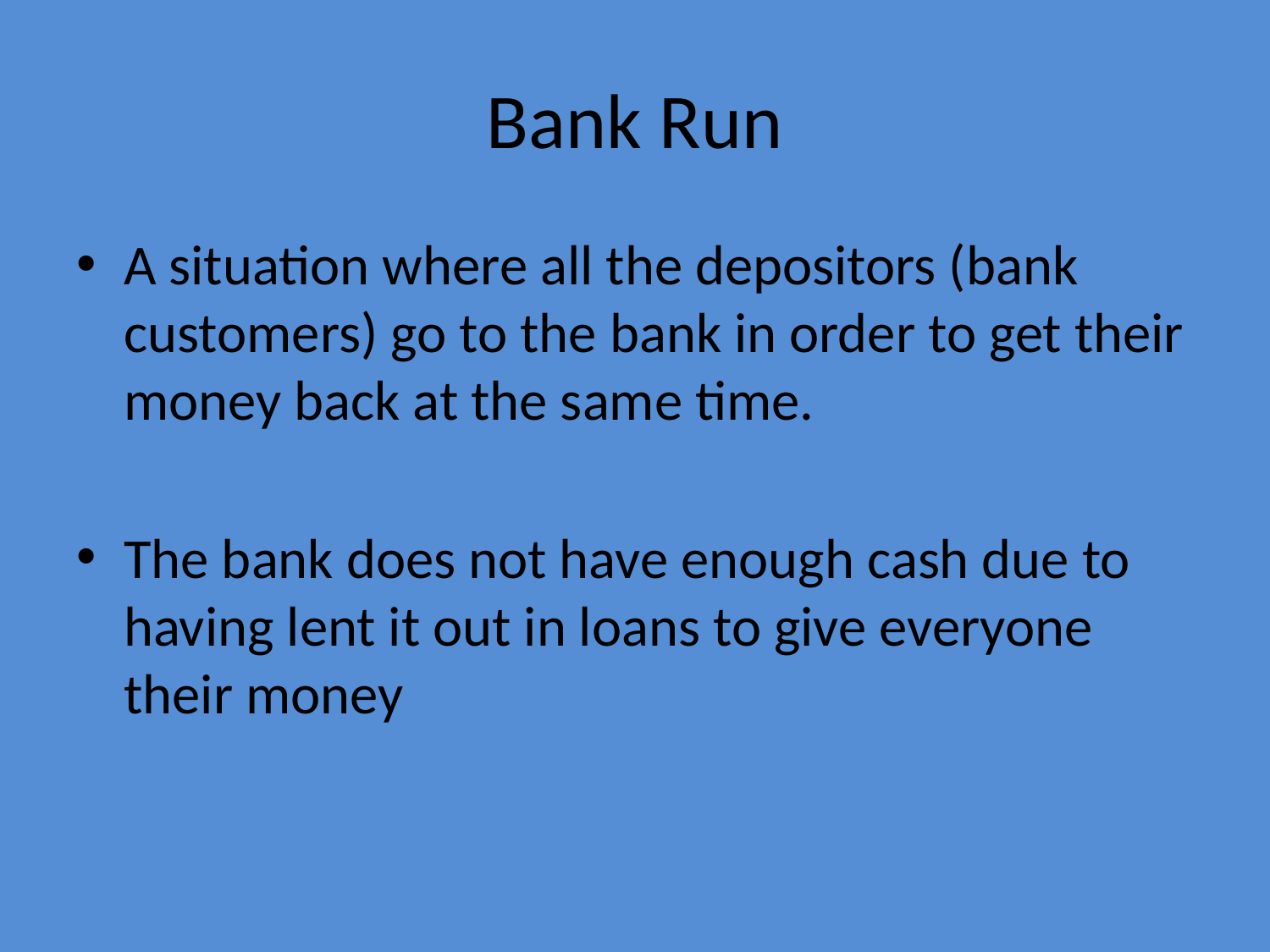

# Bank Run
A situation where all the depositors (bank customers) go to the bank in order to get their money back at the same time.

The bank does not have enough cash due to having lent it out in loans to give everyone their money